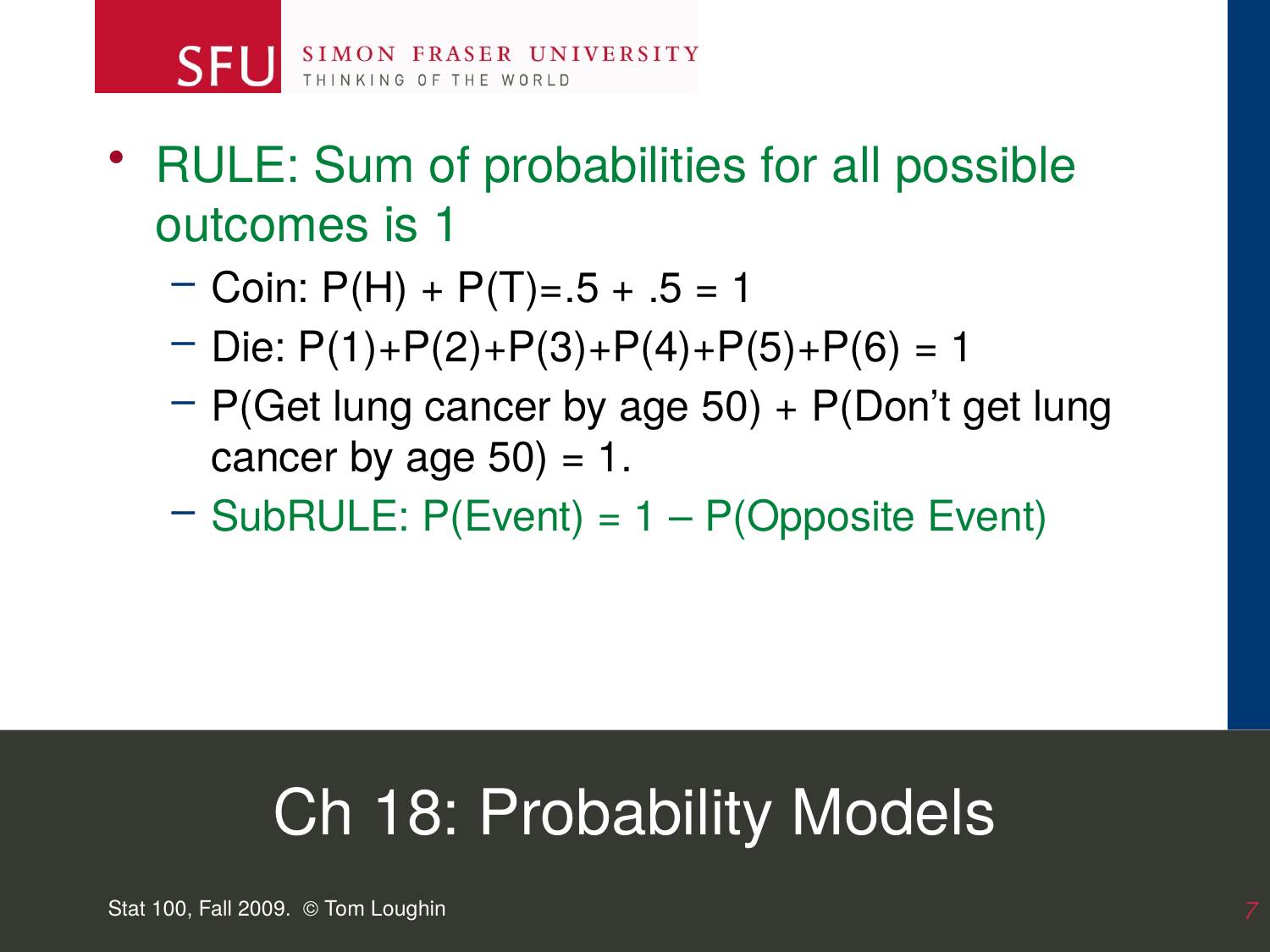

RULE: Sum of probabilities for all possible outcomes is 1
Coin: P(H) + P(T)=.5 + .5 = 1
Die: P(1)+P(2)+P(3)+P(4)+P(5)+P(6) = 1
P(Get lung cancer by age 50) + P(Don’t get lung cancer by age 50) = 1.
SubRULE: P(Event) = 1 – P(Opposite Event)

# Ch 18: Probability Models
Stat 100, Fall 2009.  © Tom Loughin
7